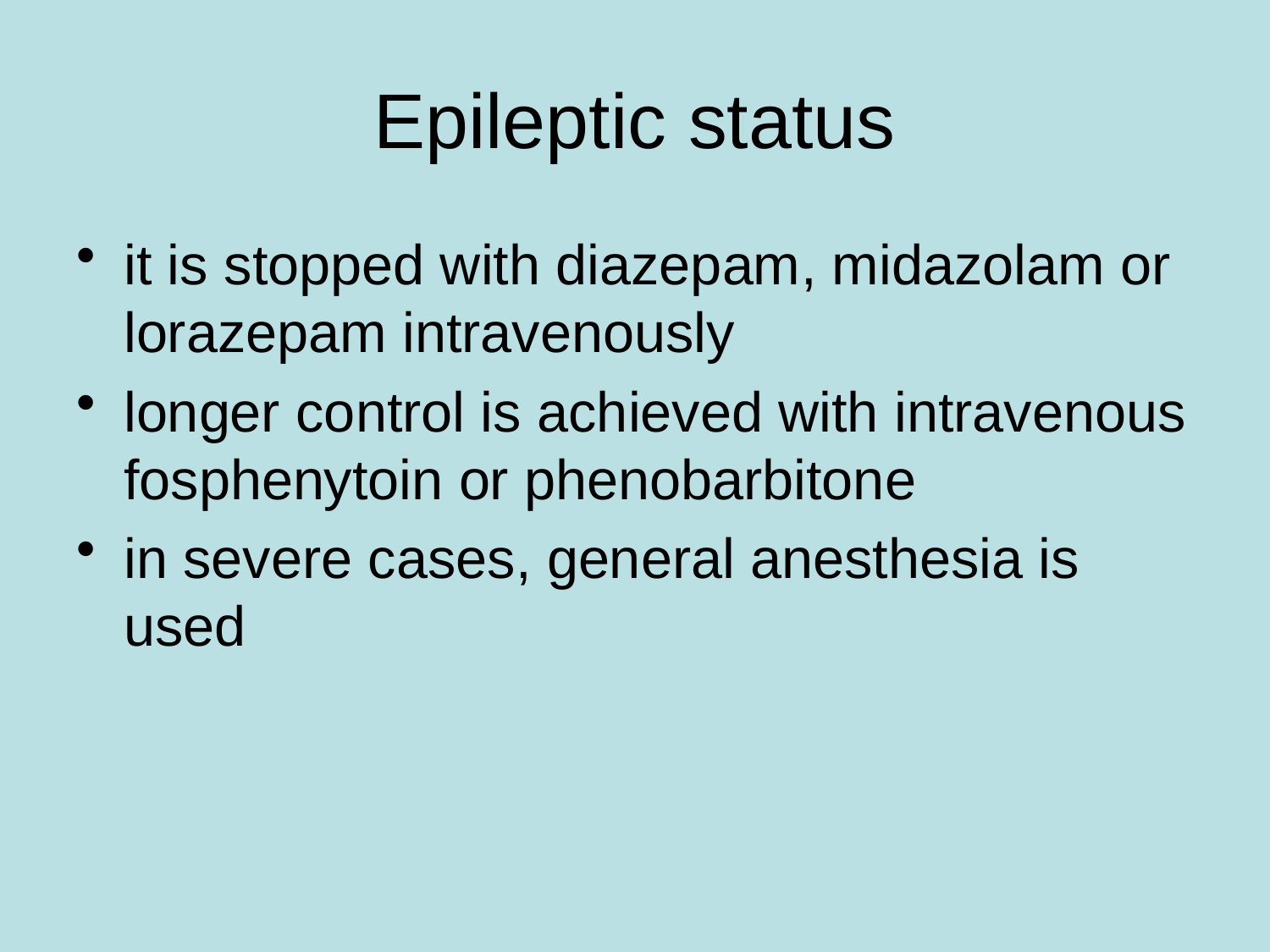

# Epileptic status
it is stopped with diazepam, midazolam or lorazepam intravenously
longer control is achieved with intravenous fosphenytoin or phenobarbitone
in severe cases, general anesthesia is used